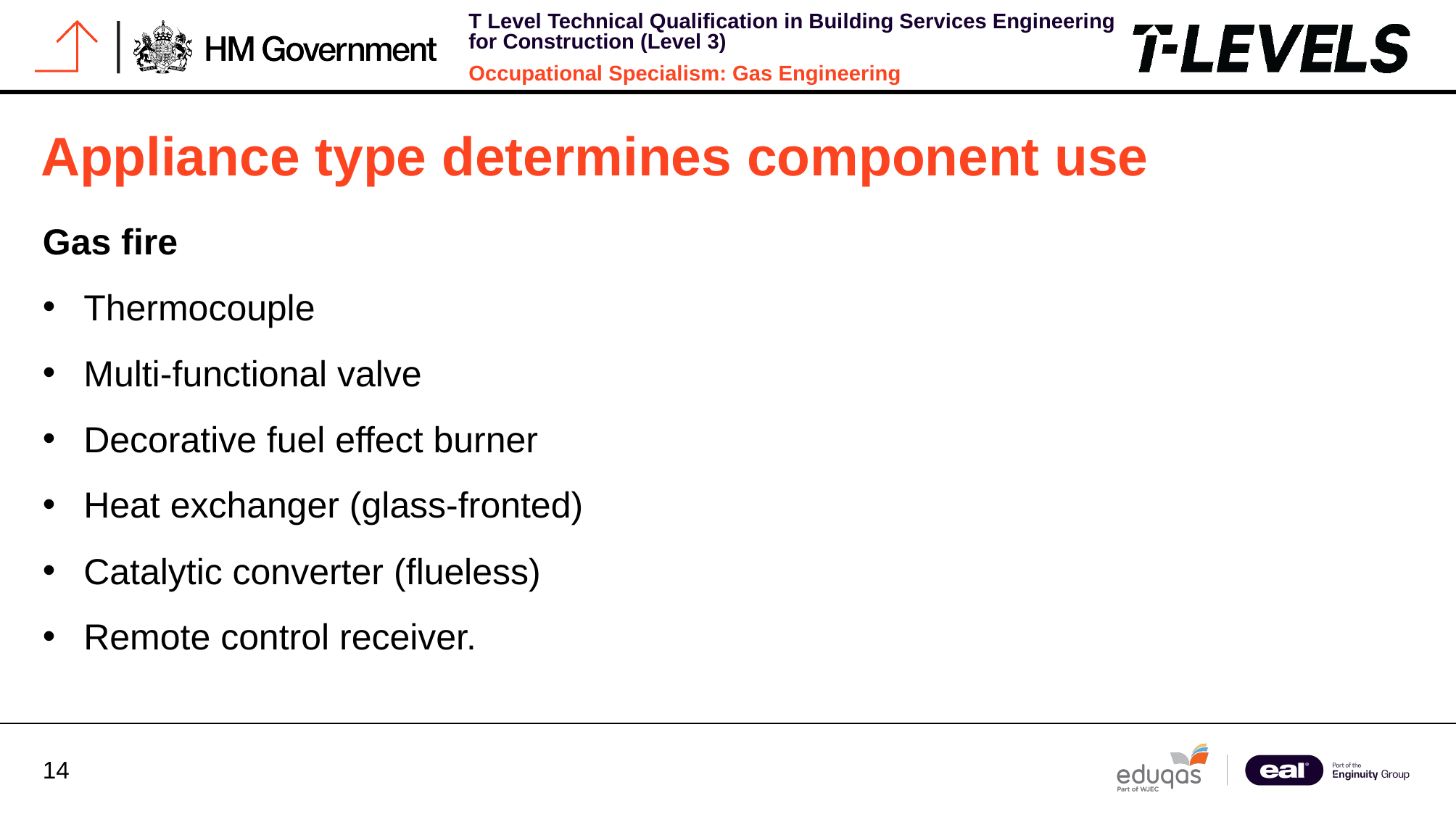

# Appliance type determines component use
Gas fire
Thermocouple
Multi-functional valve
Decorative fuel effect burner
Heat exchanger (glass-fronted)
Catalytic converter (flueless)
Remote control receiver.